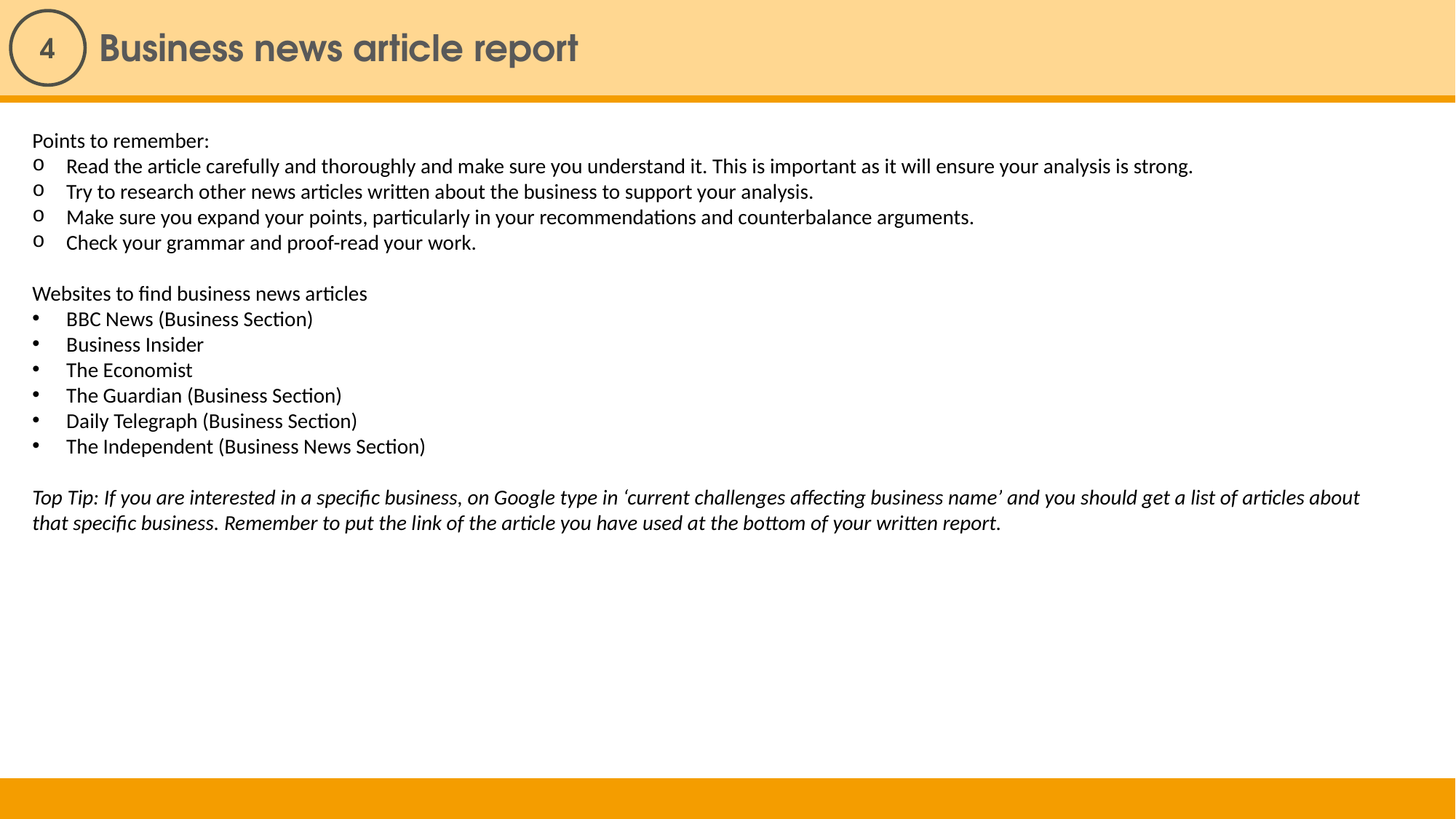

Business news article report
4
Points to remember:
Read the article carefully and thoroughly and make sure you understand it. This is important as it will ensure your analysis is strong.
Try to research other news articles written about the business to support your analysis.
Make sure you expand your points, particularly in your recommendations and counterbalance arguments.
Check your grammar and proof-read your work.

Websites to find business news articles
BBC News (Business Section)
Business Insider
The Economist
The Guardian (Business Section)
Daily Telegraph (Business Section)
The Independent (Business News Section)

Top Tip: If you are interested in a specific business, on Google type in ‘current challenges affecting business name’ and you should get a list of articles about that specific business. Remember to put the link of the article you have used at the bottom of your written report.